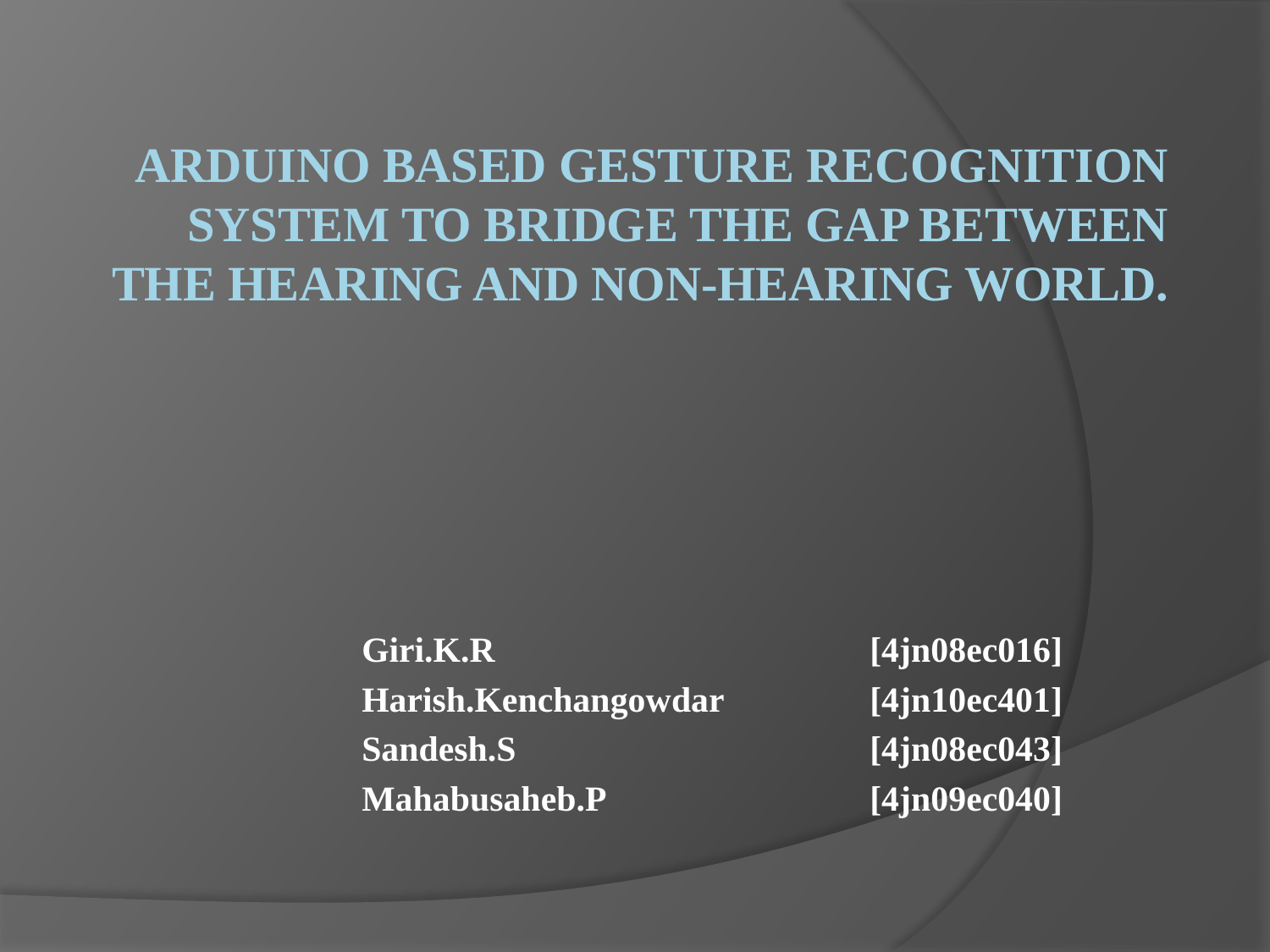

# Arduino based gesture recognition system to bridge the gap between the hearing and non-hearing world.
		Giri.K.R 			[4jn08ec016]
		Harish.Kenchangowdar		[4jn10ec401]
		Sandesh.S			[4jn08ec043]
		Mahabusaheb.P			[4jn09ec040]